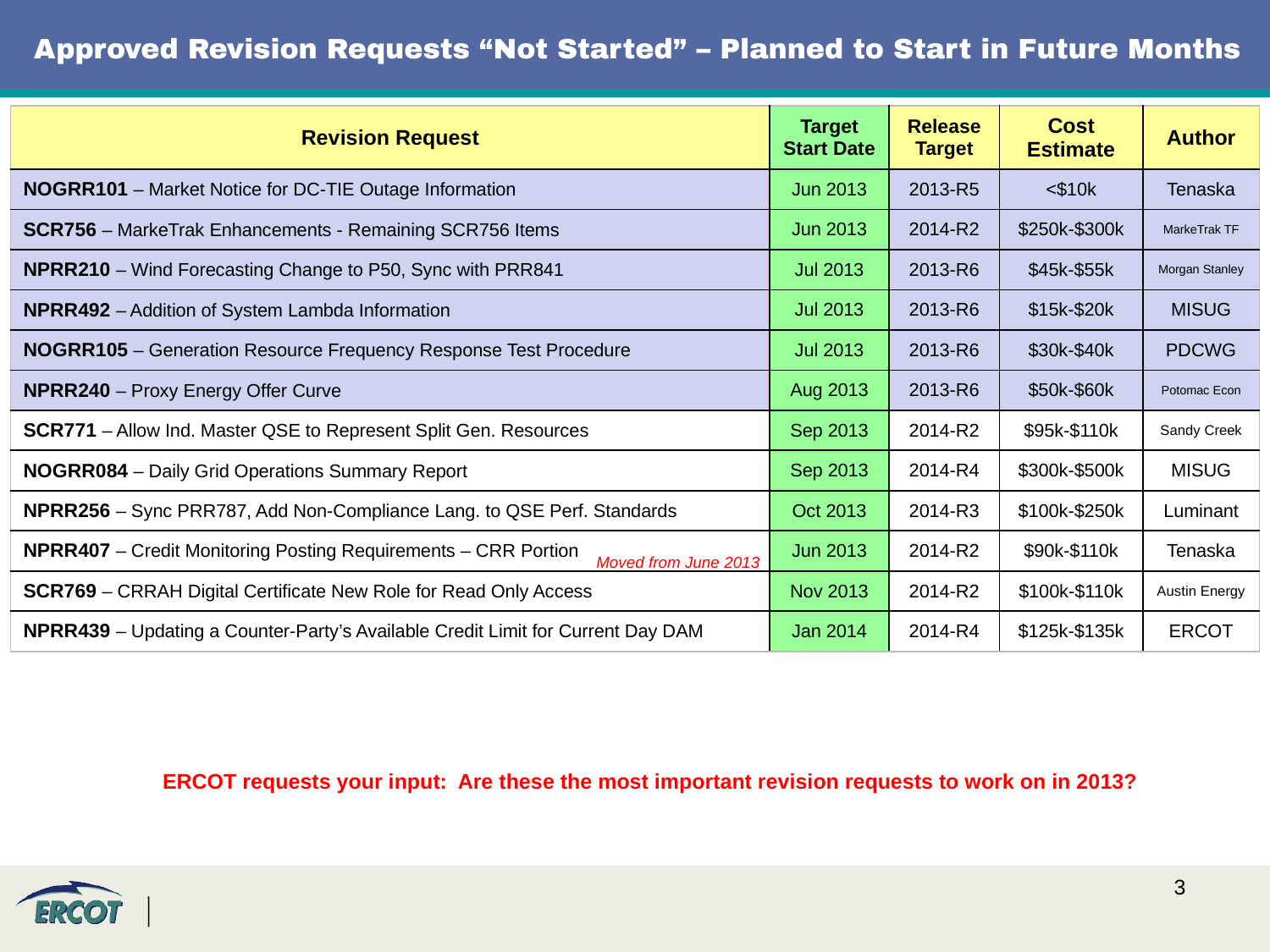

# Approved Revision Requests “Not Started” – Planned to Start in Future Months
| Revision Request | Target Start Date | Release Target | Cost Estimate | Author |
| --- | --- | --- | --- | --- |
| NOGRR101 – Market Notice for DC-TIE Outage Information | Jun 2013 | 2013-R5 | <$10k | Tenaska |
| SCR756 – MarkeTrak Enhancements - Remaining SCR756 Items | Jun 2013 | 2014-R2 | $250k-$300k | MarkeTrak TF |
| NPRR210 – Wind Forecasting Change to P50, Sync with PRR841 | Jul 2013 | 2013-R6 | $45k-$55k | Morgan Stanley |
| NPRR492 – Addition of System Lambda Information | Jul 2013 | 2013-R6 | $15k-$20k | MISUG |
| NOGRR105 – Generation Resource Frequency Response Test Procedure | Jul 2013 | 2013-R6 | $30k-$40k | PDCWG |
| NPRR240 – Proxy Energy Offer Curve | Aug 2013 | 2013-R6 | $50k-$60k | Potomac Econ |
| SCR771 – Allow Ind. Master QSE to Represent Split Gen. Resources | Sep 2013 | 2014-R2 | $95k-$110k | Sandy Creek |
| NOGRR084 – Daily Grid Operations Summary Report | Sep 2013 | 2014-R4 | $300k-$500k | MISUG |
| NPRR256 – Sync PRR787, Add Non-Compliance Lang. to QSE Perf. Standards | Oct 2013 | 2014-R3 | $100k-$250k | Luminant |
| NPRR407 – Credit Monitoring Posting Requirements – CRR Portion | Jun 2013 | 2014-R2 | $90k-$110k | Tenaska |
| SCR769 – CRRAH Digital Certificate New Role for Read Only Access | Nov 2013 | 2014-R2 | $100k-$110k | Austin Energy |
| NPRR439 – Updating a Counter-Party’s Available Credit Limit for Current Day DAM | Jan 2014 | 2014-R4 | $125k-$135k | ERCOT |
Moved from June 2013
ERCOT requests your input:  Are these the most important revision requests to work on in 2013?